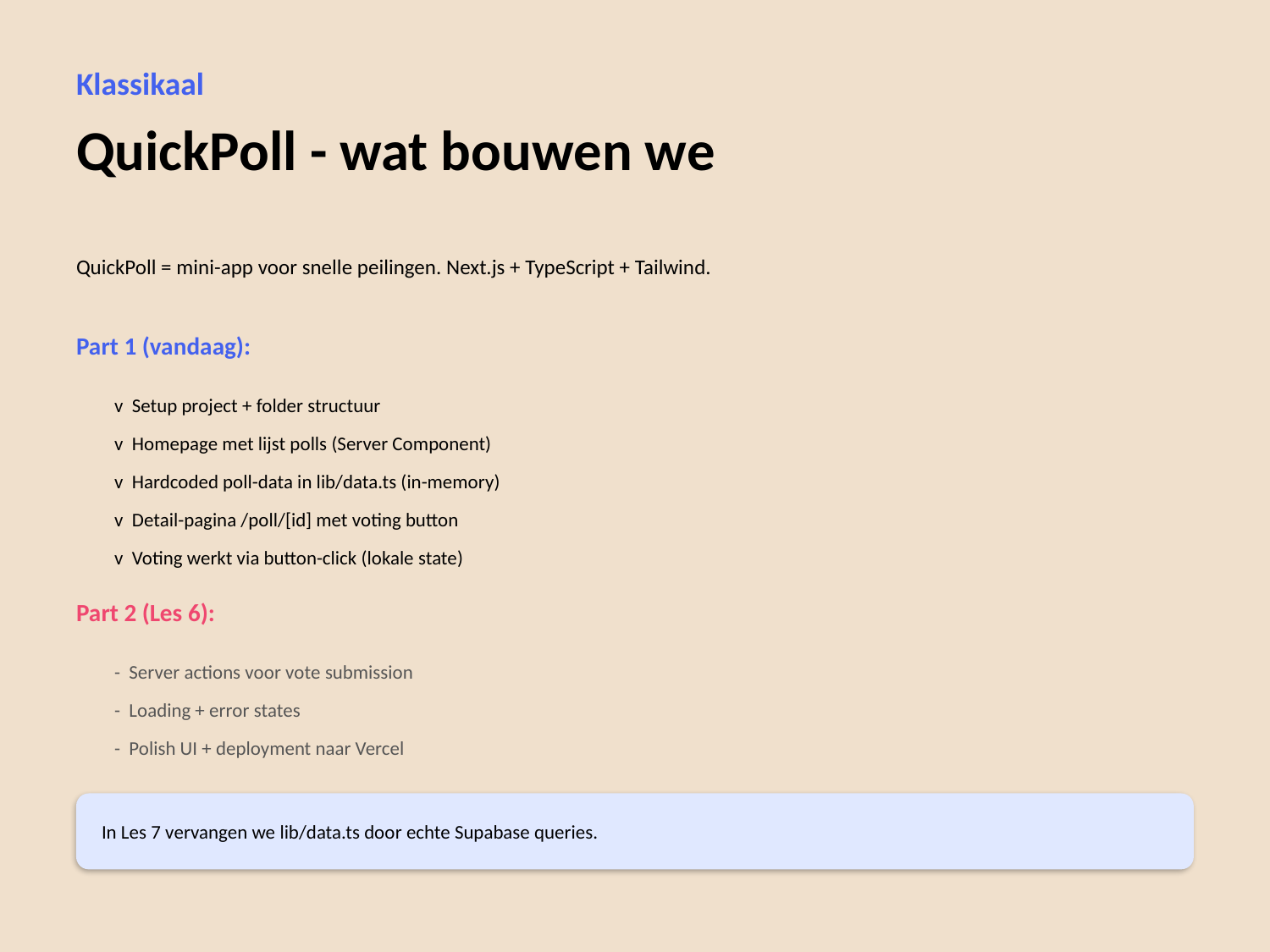

Klassikaal
QuickPoll - wat bouwen we
QuickPoll = mini-app voor snelle peilingen. Next.js + TypeScript + Tailwind.
Part 1 (vandaag):
v  Setup project + folder structuur
v  Homepage met lijst polls (Server Component)
v  Hardcoded poll-data in lib/data.ts (in-memory)
v  Detail-pagina /poll/[id] met voting button
v  Voting werkt via button-click (lokale state)
Part 2 (Les 6):
-  Server actions voor vote submission
-  Loading + error states
-  Polish UI + deployment naar Vercel

In Les 7 vervangen we lib/data.ts door echte Supabase queries.